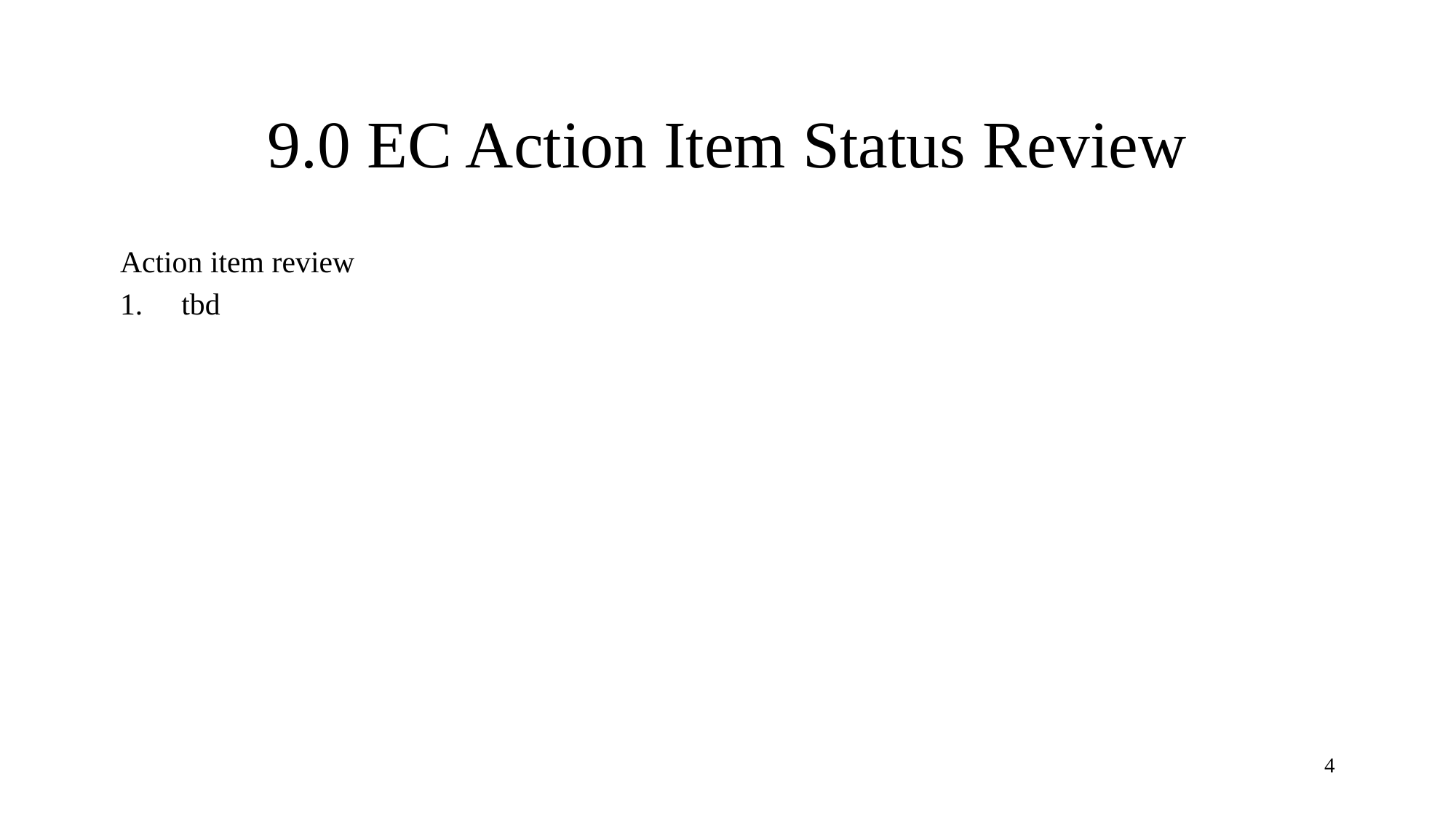

# 9.0 EC Action Item Status Review
Action item review
tbd
4